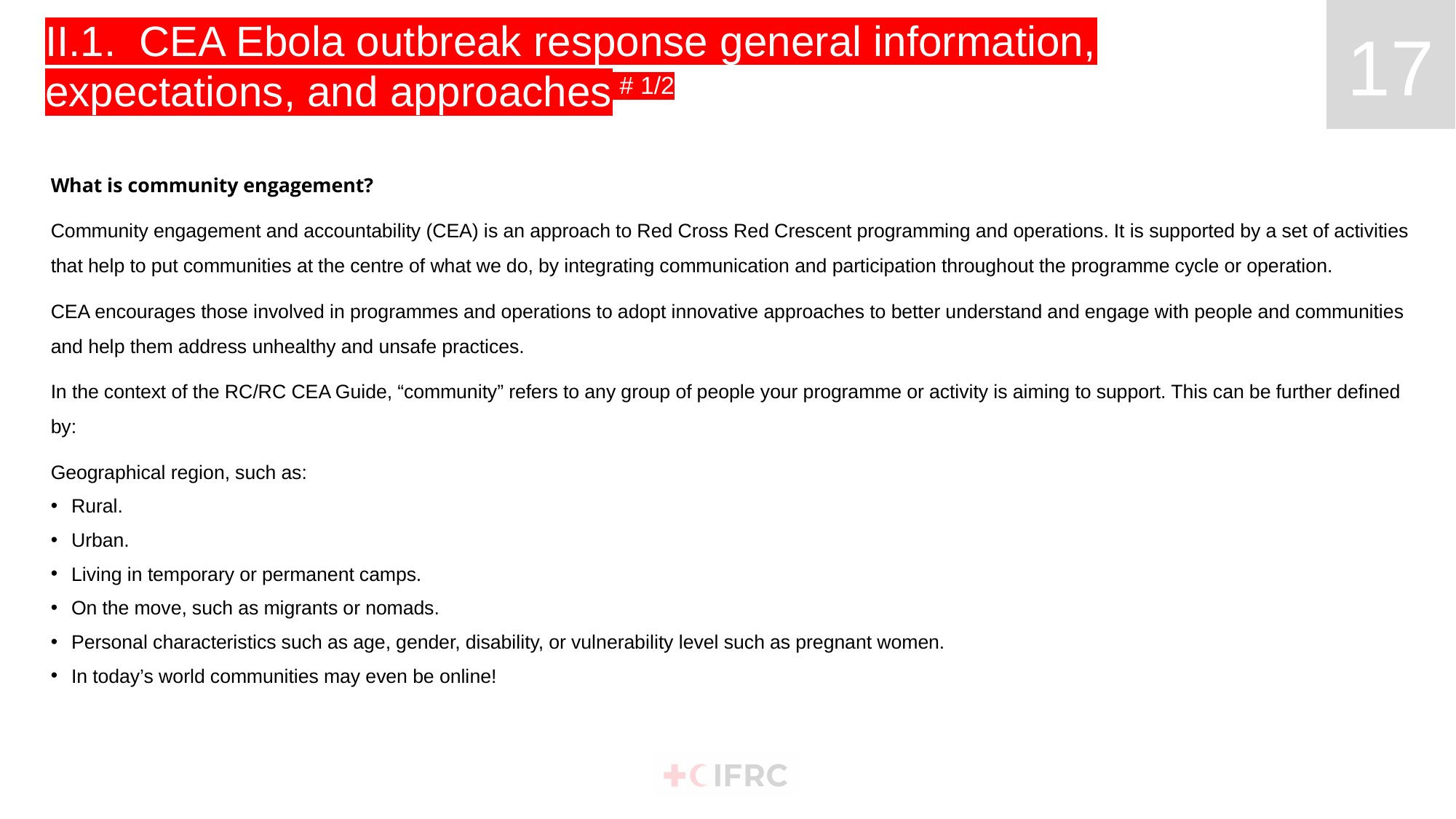

# II.1.  CEA Ebola outbreak response general information, expectations, and approaches # 1/2
What is community engagement?
Community engagement and accountability (CEA) is an approach to Red Cross Red Crescent programming and operations. It is supported by a set of activities that help to put communities at the centre of what we do, by integrating communication and participation throughout the programme cycle or operation.
CEA encourages those involved in programmes and operations to adopt innovative approaches to better understand and engage with people and communities and help them address unhealthy and unsafe practices.
In the context of the RC/RC CEA Guide, “community” refers to any group of people your programme or activity is aiming to support. This can be further defined by:
Geographical region, such as:
Rural.
Urban.
Living in temporary or permanent camps.
On the move, such as migrants or nomads.
Personal characteristics such as age, gender, disability, or vulnerability level such as pregnant women.
In today’s world communities may even be online!